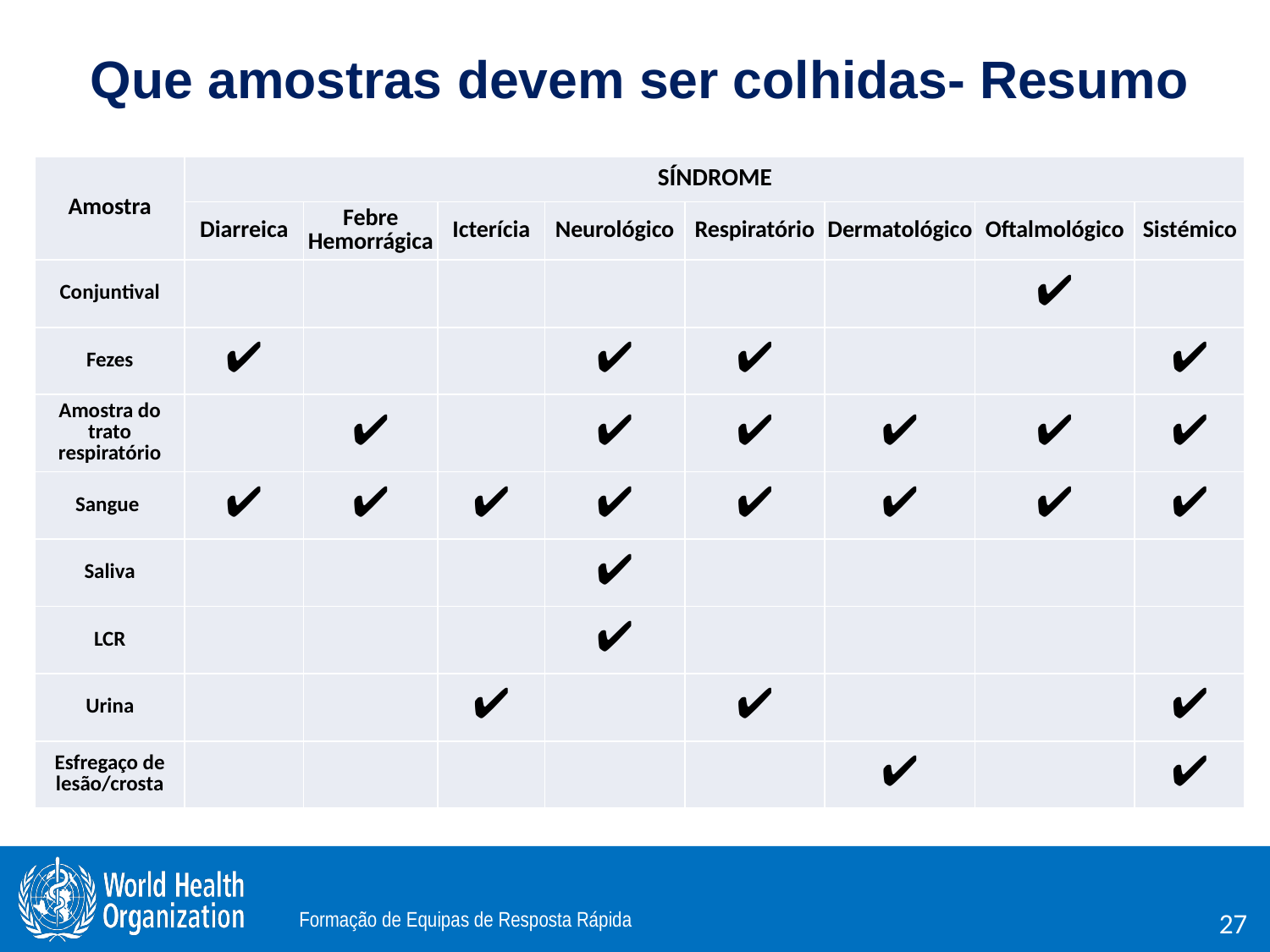

# Que amostras devem ser colhidas- Resumo
| Amostra | SÍNDROME |  |  |  |  |  |  |  |
| --- | --- | --- | --- | --- | --- | --- | --- | --- |
|  | Diarreica | Febre Hemorrágica | Icterícia | Neurológico | Respiratório | Dermatológico | Oftalmológico | Sistémico |
| Conjuntival |  |  |  |  |  |  | ✔ |  |
| Fezes | ✔ |  |  | ✔ | ✔ |  |  | ✔ |
| Amostra do trato respiratório |  | ✔ |  | ✔ | ✔ | ✔ | ✔ | ✔ |
| Sangue | ✔ | ✔ | ✔ | ✔ | ✔ | ✔ | ✔ | ✔ |
| Saliva |  |  |  | ✔ |  |  |  |  |
| LCR |  |  |  | ✔ |  |  |  |  |
| Urina |  |  | ✔ |  | ✔ |  |  | ✔ |
| Esfregaço de lesão/crosta |  |  |  |  |  | ✔ |  | ✔ |
REMEMBER: If in doubt, ask the laboratory!